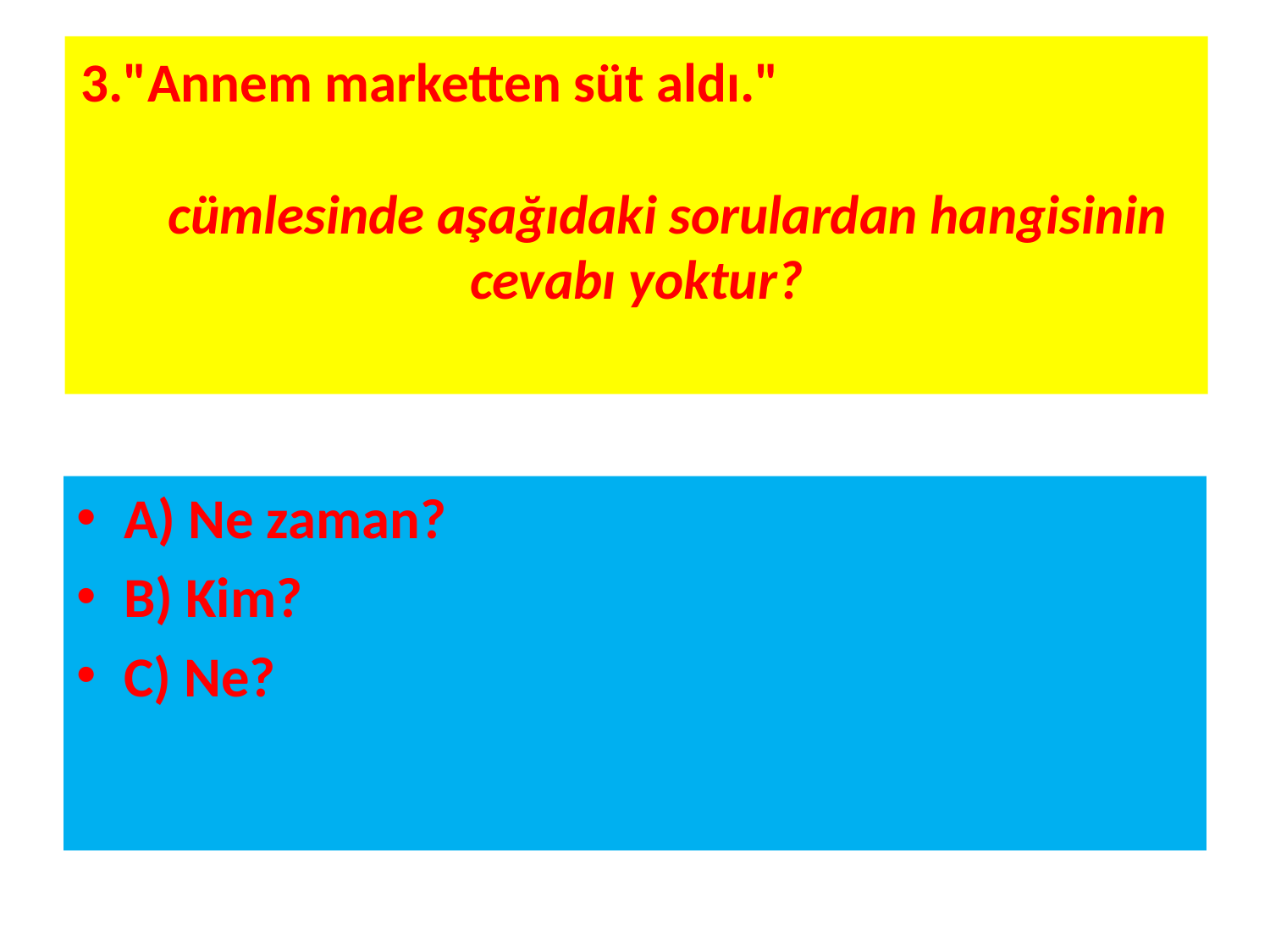

# 3."Annem marketten süt aldı."   cümlesinde aşağıdaki sorulardan hangisinin cevabı yoktur?
A) Ne zaman?
B) Kim?
C) Ne?